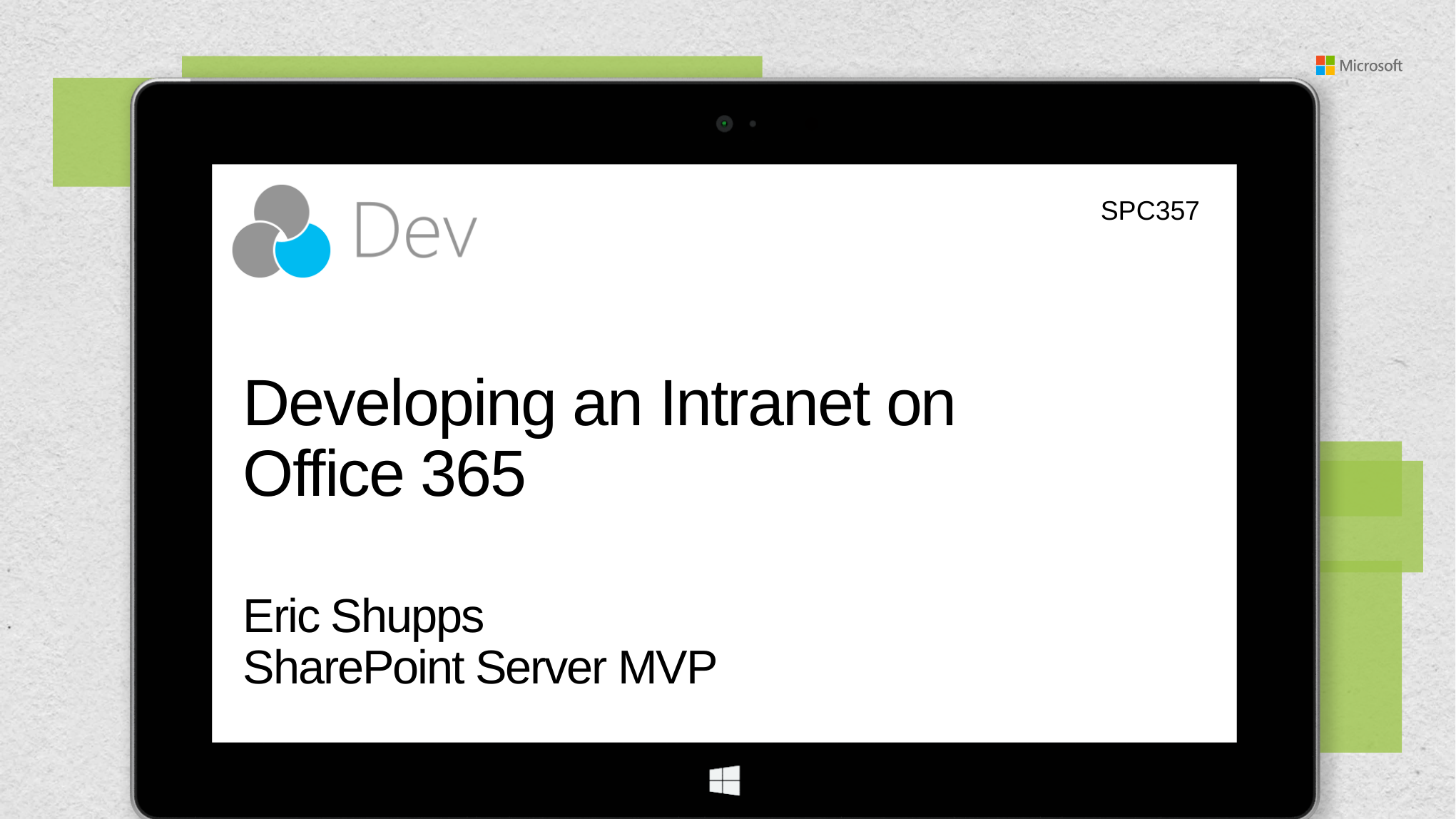

SPC357
# Developing an Intranet on Office 365

Eric Shupps
SharePoint Server MVP